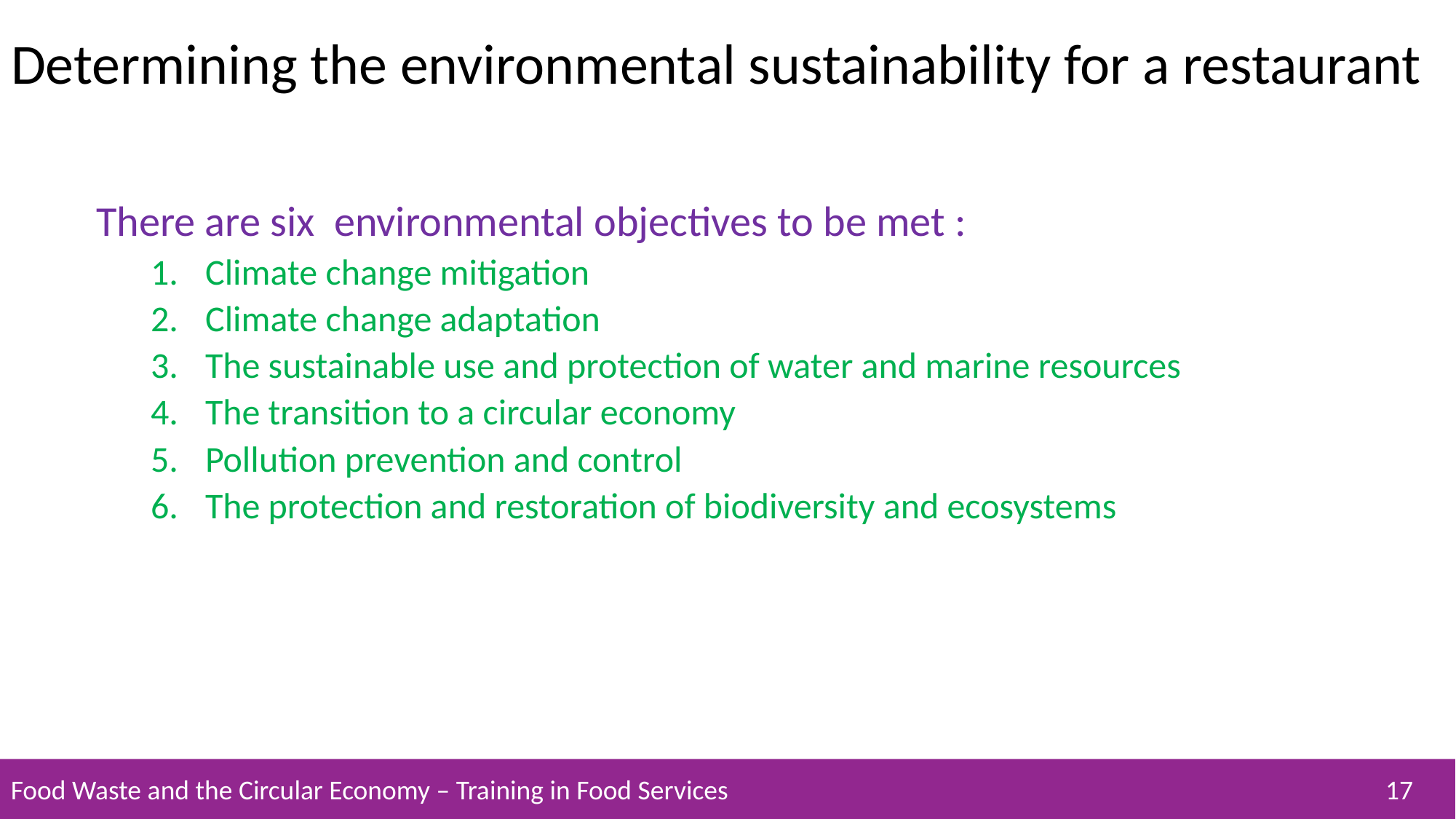

# Determining the environmental sustainability for a restaurant

There are six  environmental objectives to be met :
Climate change mitigation
Climate change adaptation
The sustainable use and protection of water and marine resources
The transition to a circular economy
Pollution prevention and control
The protection and restoration of biodiversity and ecosystems